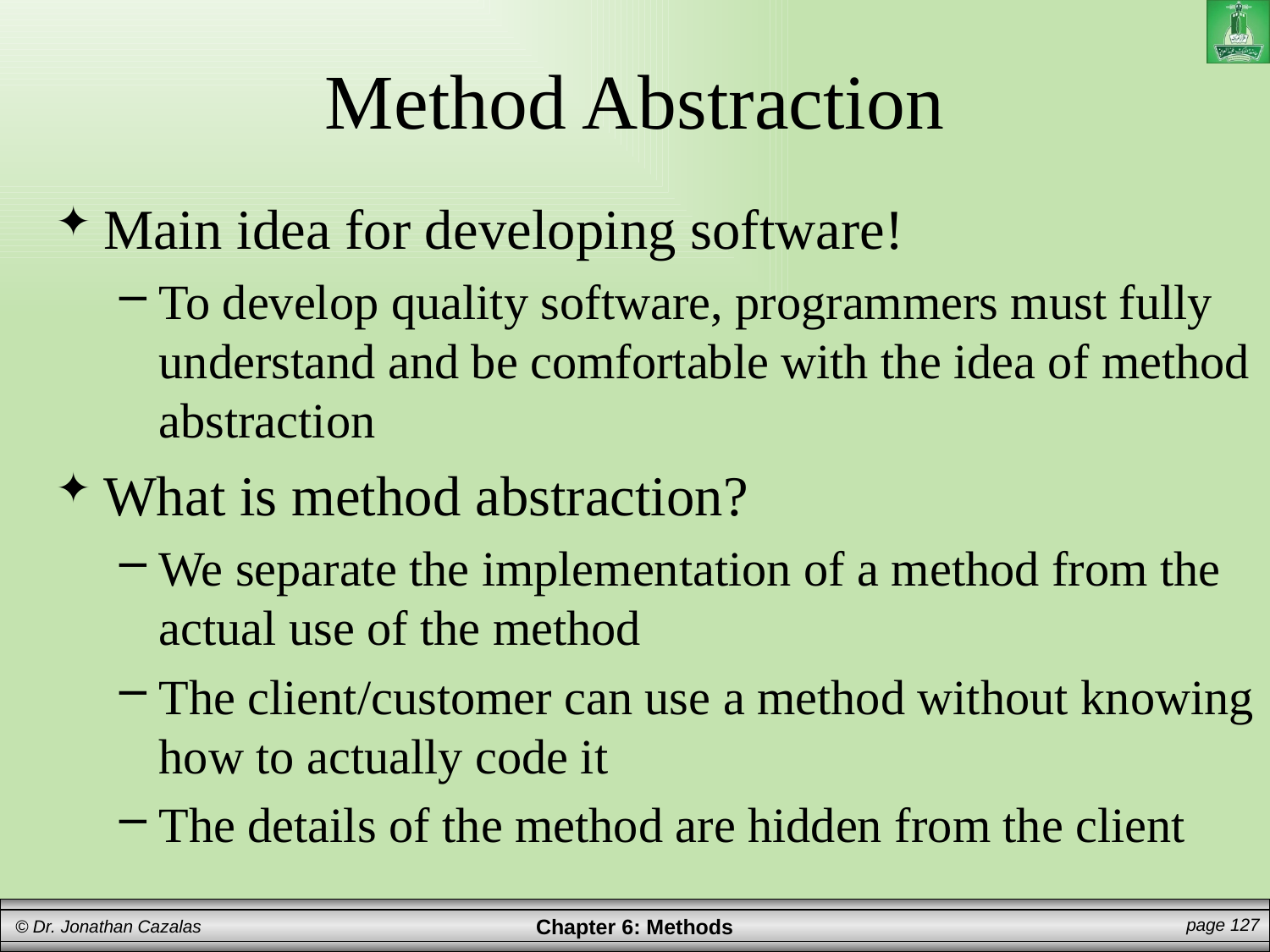

# Method Abstraction
Main idea for developing software!
To develop quality software, programmers must fully understand and be comfortable with the idea of method abstraction
What is method abstraction?
We separate the implementation of a method from the actual use of the method
The client/customer can use a method without knowing how to actually code it
The details of the method are hidden from the client